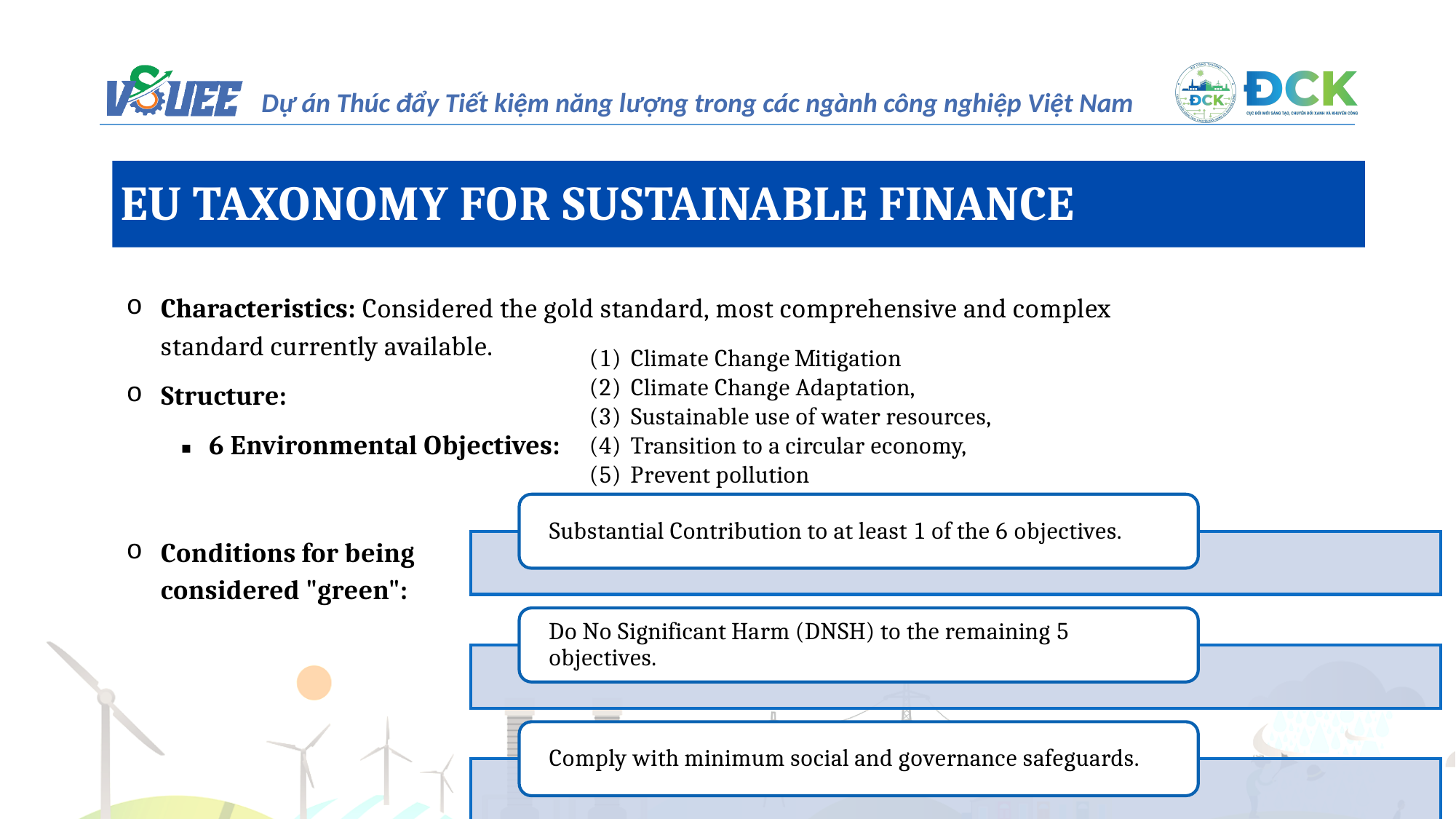

EU TAXONOMY FOR SUSTAINABLE FINANCE

Characteristics: Considered the gold standard, most comprehensive and complex standard currently available.
Structure:
6 Environmental Objectives:
Climate Change Mitigation
Climate Change Adaptation,
Sustainable use of water resources,
Transition to a circular economy,
Prevent pollution
Protecting the ecosystem.

Substantial Contribution to at least 1 of the 6 objectives.

Do No Significant Harm (DNSH) to the remaining 5 objectives.

Comply with minimum social and governance safeguards.

Conditions for being considered "green":